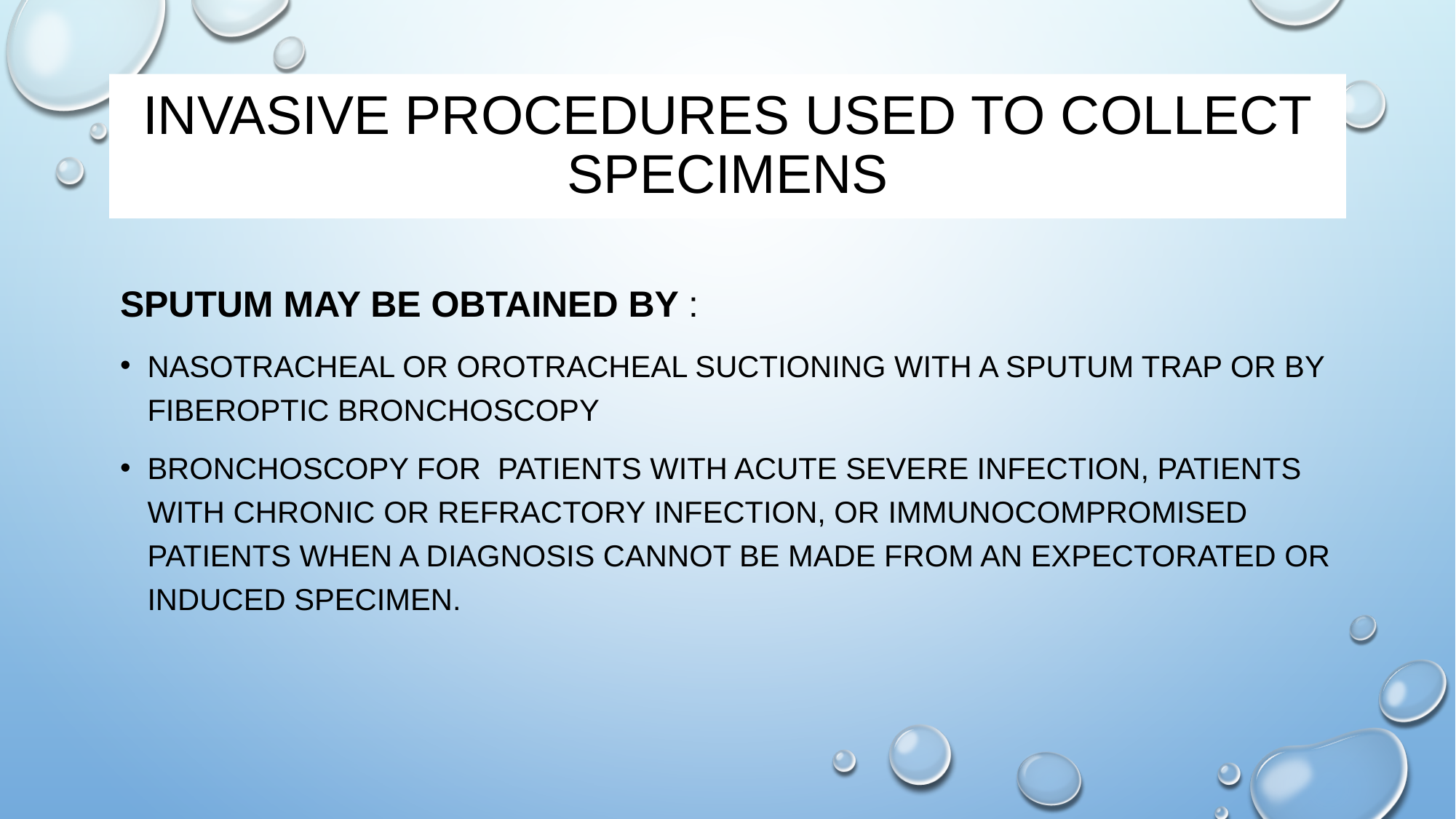

# invasive procedures used to collect specimens
Sputum may be obtained by :
nasotracheal or orotracheal suctioning with a sputum trap or by ﬁberoptic bronchoscopy
Bronchoscopy for  patients with acute severe infection, patients with chronic or refractory infection, or immunocompromised patients when a diagnosis cannot be made from an expectorated or induced specimen.